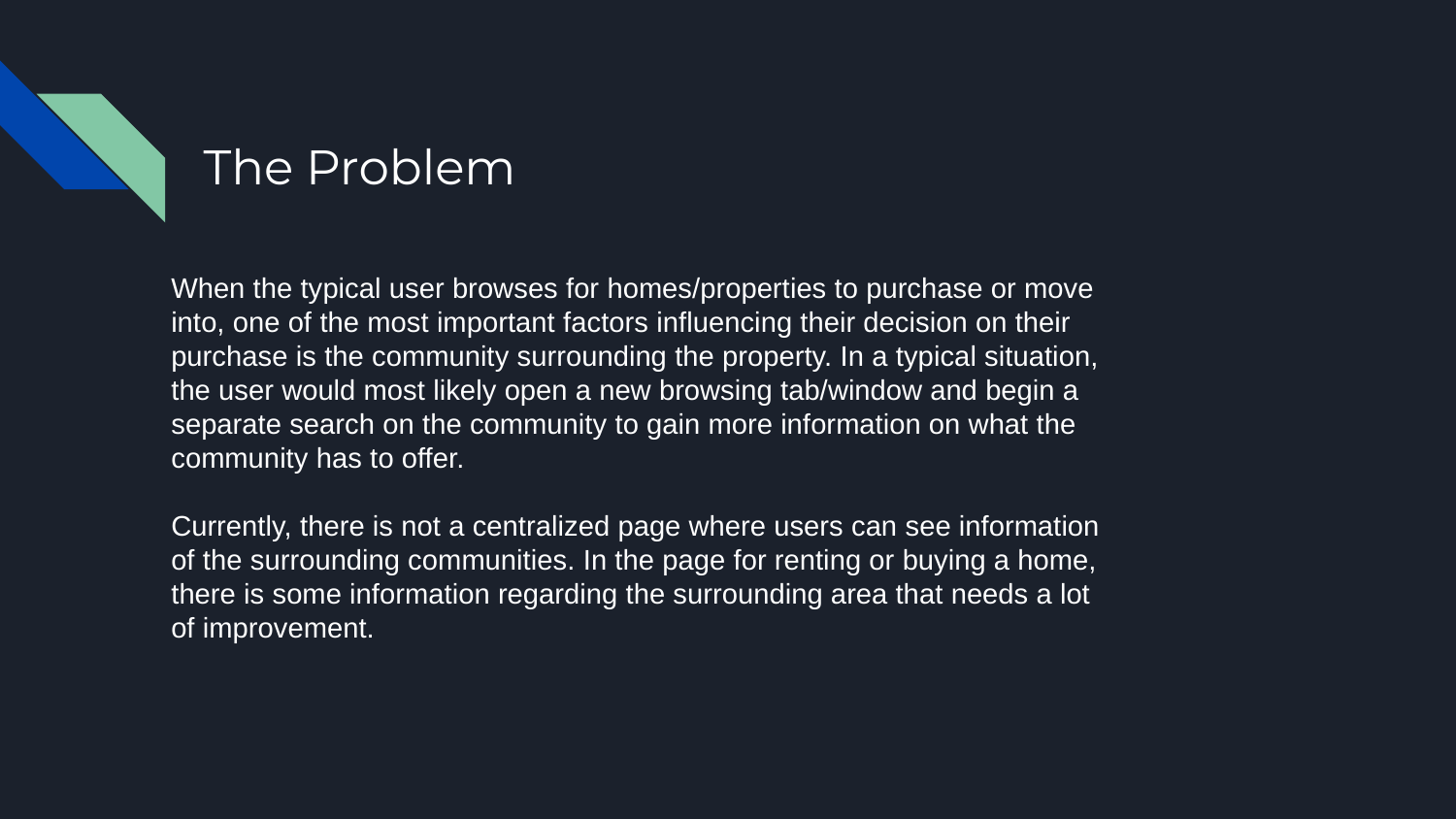

# The Problem
When the typical user browses for homes/properties to purchase or move into, one of the most important factors influencing their decision on their purchase is the community surrounding the property. In a typical situation, the user would most likely open a new browsing tab/window and begin a separate search on the community to gain more information on what the community has to offer.

Currently, there is not a centralized page where users can see information of the surrounding communities. In the page for renting or buying a home, there is some information regarding the surrounding area that needs a lot of improvement.